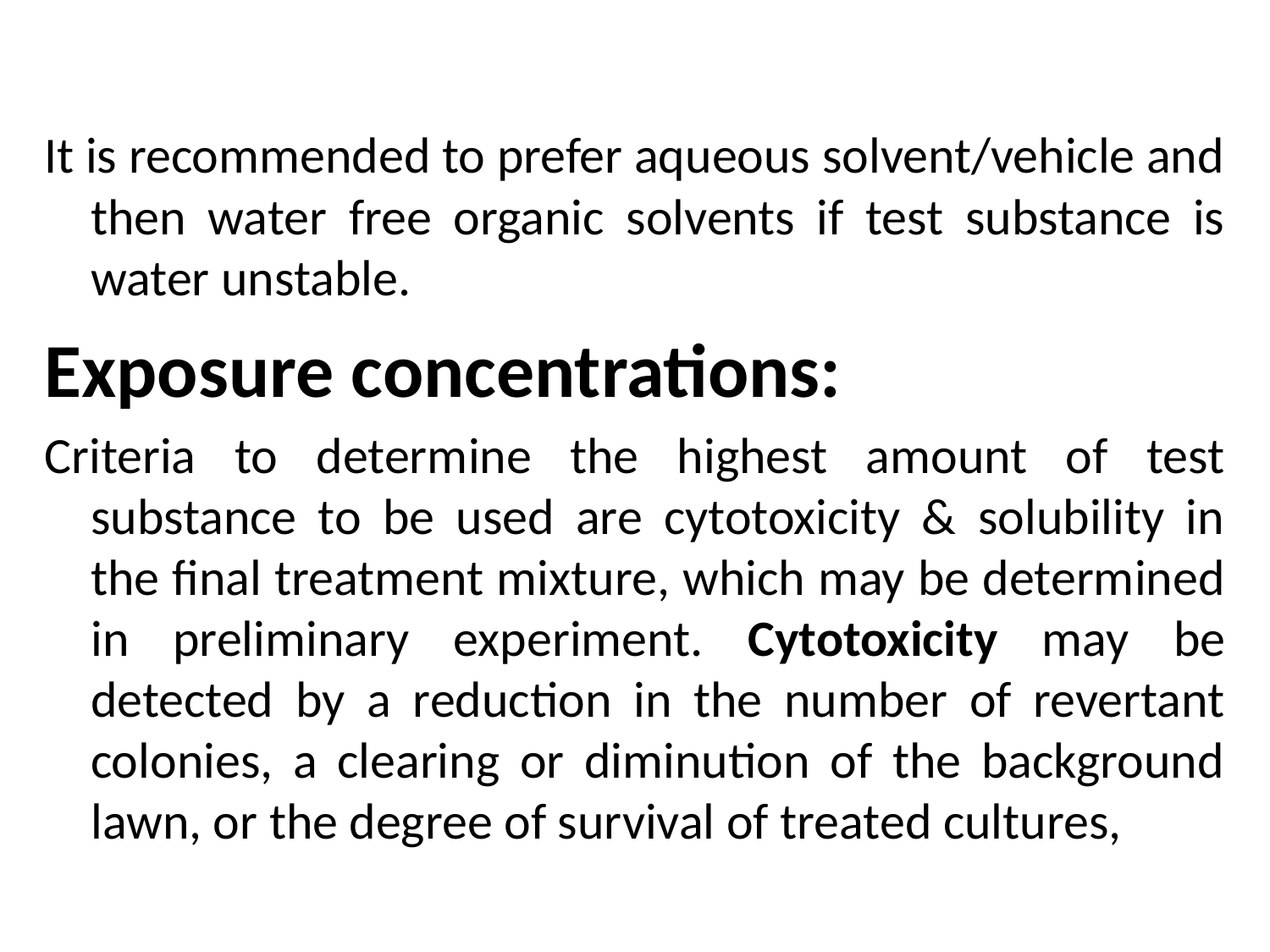

It is recommended to prefer aqueous solvent/vehicle and then water free organic solvents if test substance is water unstable.
Exposure concentrations:
Criteria to determine the highest amount of test substance to be used are cytotoxicity & solubility in the final treatment mixture, which may be determined in preliminary experiment. Cytotoxicity may be detected by a reduction in the number of revertant colonies, a clearing or diminution of the background lawn, or the degree of survival of treated cultures,